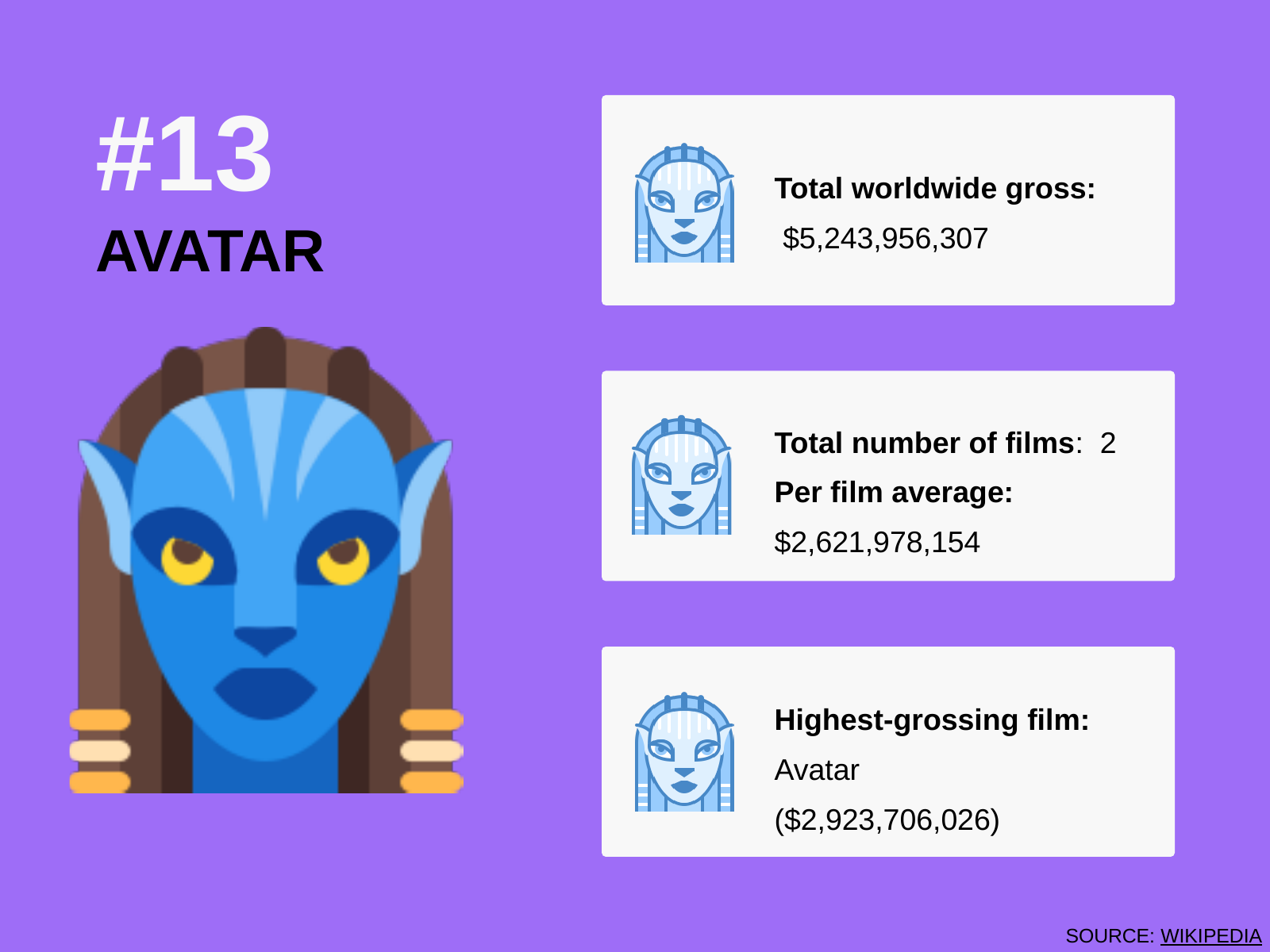

#13
AVATAR

Total worldwide gross:
 $5,243,956,307

Total number of films:  2
Per film average: $2,621,978,154

Highest-grossing film:  Avatar
($2,923,706,026)

SOURCE: WIKIPEDIA